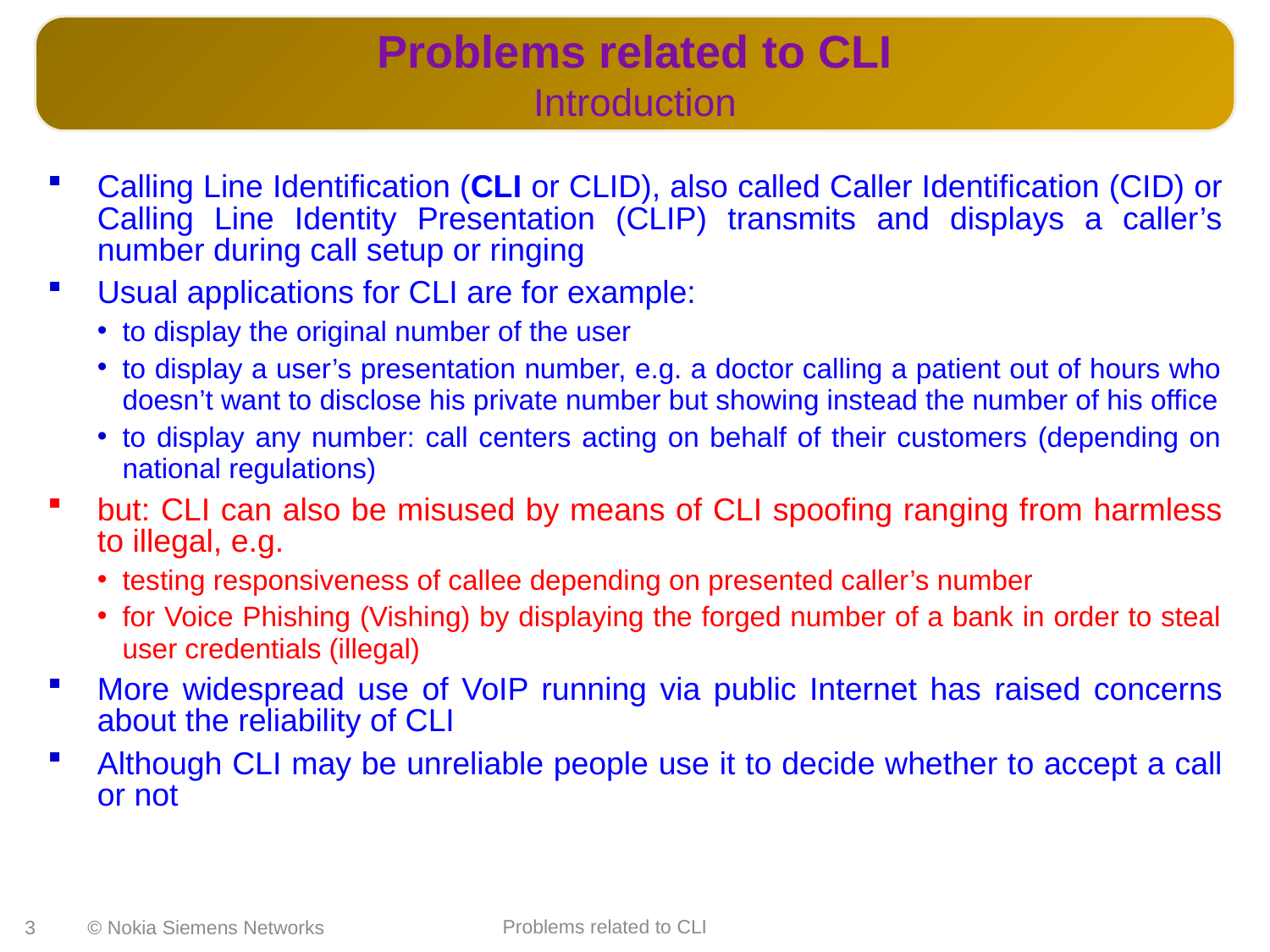

Problems related to CLI
Introduction
Calling Line Identification (CLI or CLID), also called Caller Identification (CID) or Calling Line Identity Presentation (CLIP) transmits and displays a caller’s number during call setup or ringing
Usual applications for CLI are for example:
to display the original number of the user
to display a user’s presentation number, e.g. a doctor calling a patient out of hours who doesn’t want to disclose his private number but showing instead the number of his office
to display any number: call centers acting on behalf of their customers (depending on national regulations)
but: CLI can also be misused by means of CLI spoofing ranging from harmless to illegal, e.g.
testing responsiveness of callee depending on presented caller’s number
for Voice Phishing (Vishing) by displaying the forged number of a bank in order to steal user credentials (illegal)
More widespread use of VoIP running via public Internet has raised concerns about the reliability of CLI
Although CLI may be unreliable people use it to decide whether to accept a call or not